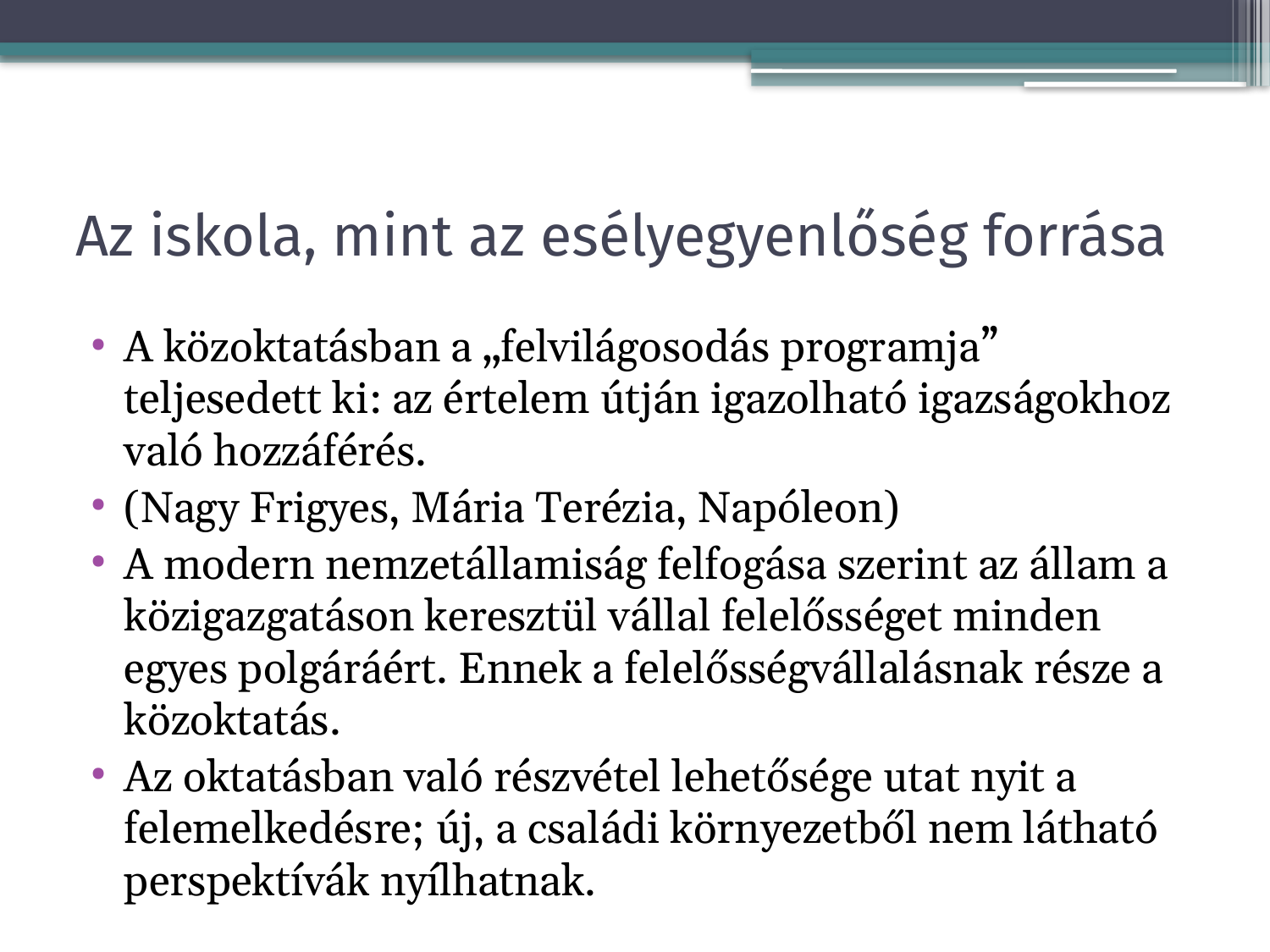

# Az iskola, mint az esélyegyenlőség forrása
A közoktatásban a „felvilágosodás programja” teljesedett ki: az értelem útján igazolható igazságokhoz való hozzáférés.
(Nagy Frigyes, Mária Terézia, Napóleon)
A modern nemzetállamiság felfogása szerint az állam a közigazgatáson keresztül vállal felelősséget minden egyes polgáráért. Ennek a felelősségvállalásnak része a közoktatás.
Az oktatásban való részvétel lehetősége utat nyit a felemelkedésre; új, a családi környezetből nem látható perspektívák nyílhatnak.